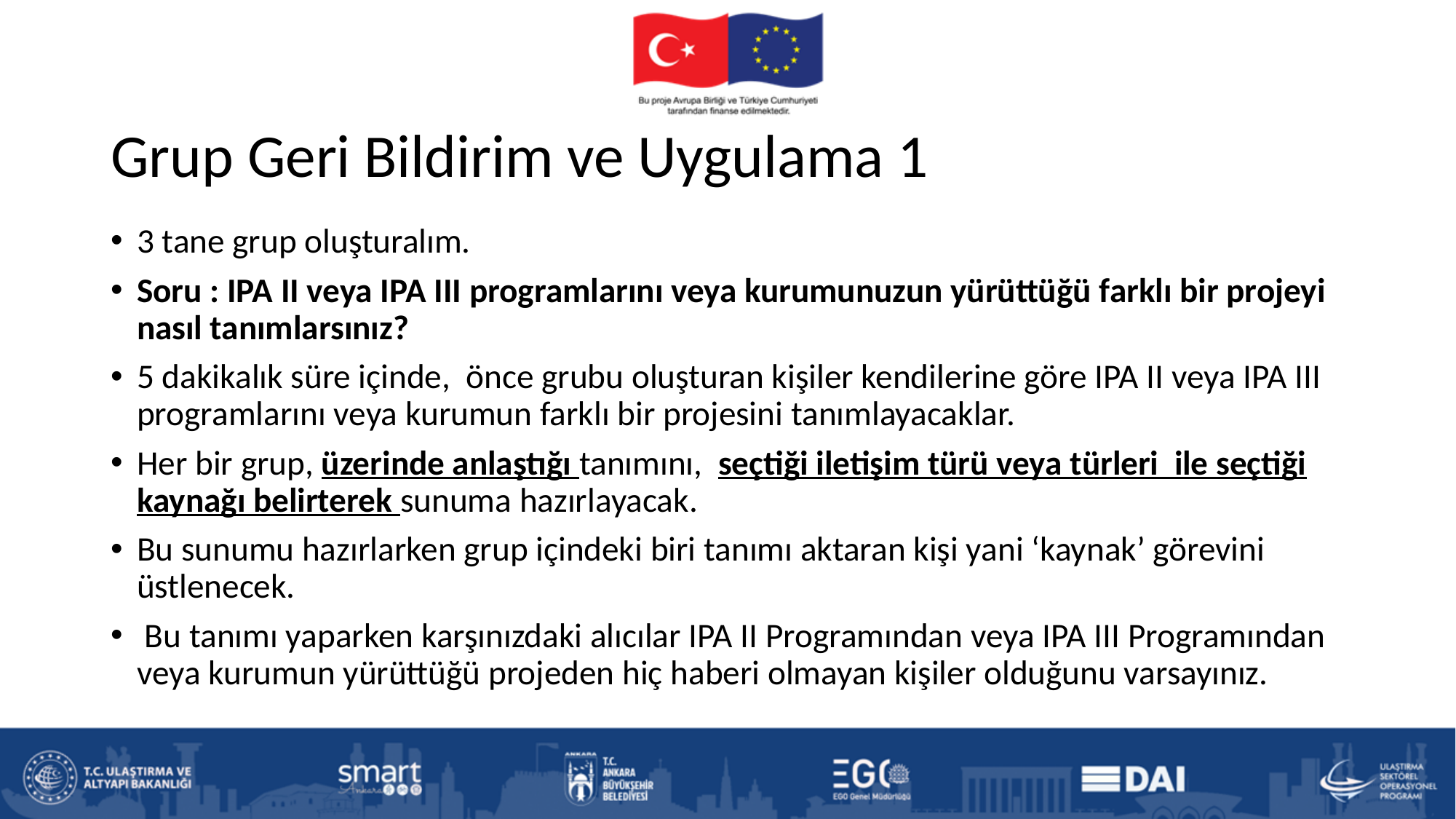

# Grup Geri Bildirim ve Uygulama 1
3 tane grup oluşturalım.
Soru : IPA II veya IPA III programlarını veya kurumunuzun yürüttüğü farklı bir projeyi nasıl tanımlarsınız?
5 dakikalık süre içinde,  önce grubu oluşturan kişiler kendilerine göre IPA II veya IPA III programlarını veya kurumun farklı bir projesini tanımlayacaklar.
Her bir grup, üzerinde anlaştığı tanımını,  seçtiği iletişim türü veya türleri  ile seçtiği kaynağı belirterek sunuma hazırlayacak.
Bu sunumu hazırlarken grup içindeki biri tanımı aktaran kişi yani ‘kaynak’ görevini üstlenecek.
 Bu tanımı yaparken karşınızdaki alıcılar IPA II Programından veya IPA III Programından veya kurumun yürüttüğü projeden hiç haberi olmayan kişiler olduğunu varsayınız.